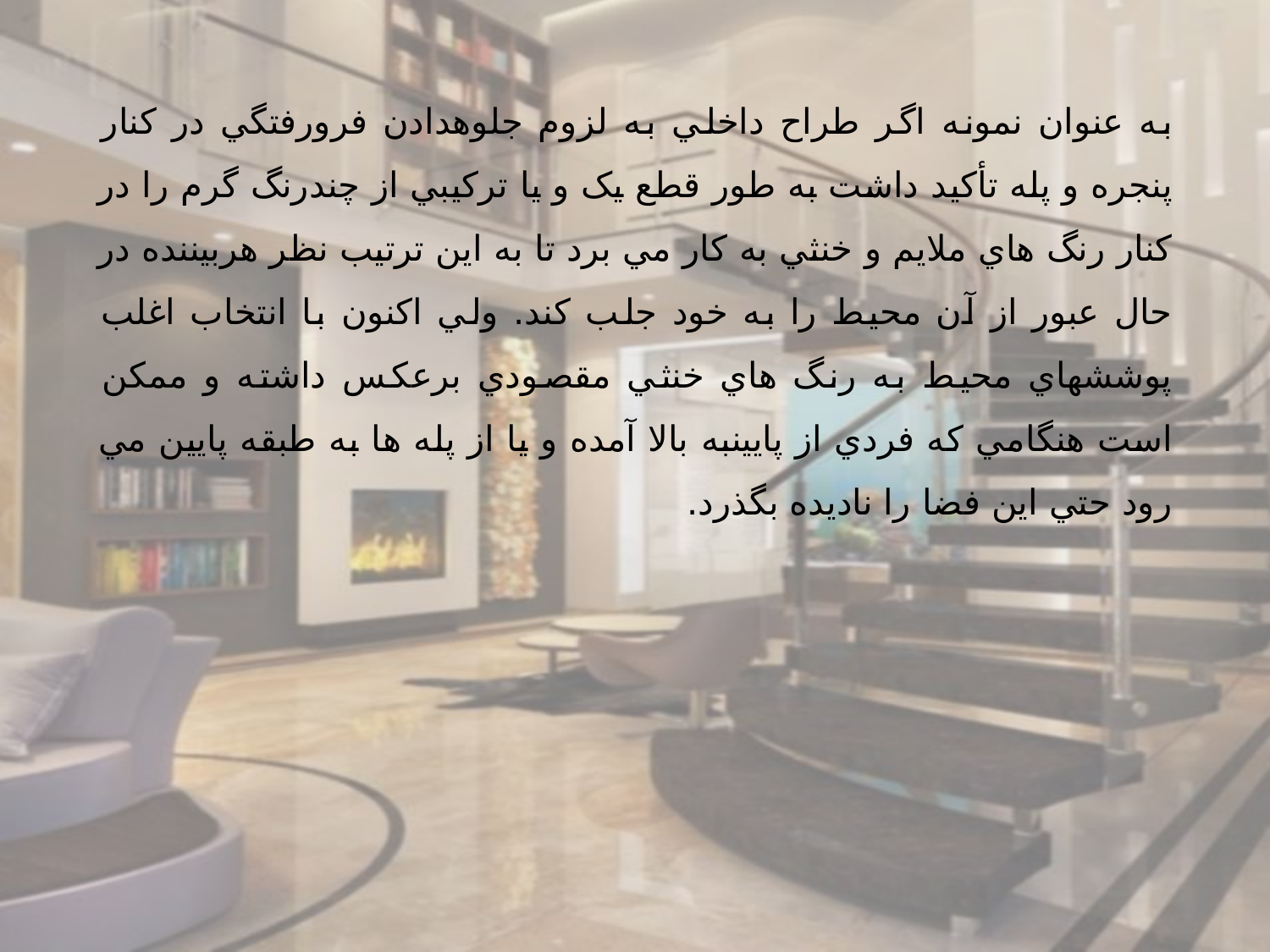

به عنوان نمونه اگر طراح داخلي به لزوم جلوهدادن فرورفتگي در کنار پنجره و پله تأکيد داشت به طور قطع يک و يا ترکيبي از چندرنگ گرم را در کنار رنگ هاي ملايم و خنثي به کار مي برد تا به اين ترتيب نظر هربيننده در حال عبور از آن محيط را به خود جلب کند. ولي اکنون با انتخاب اغلب پوششهاي محيط به رنگ هاي خنثي مقصودي برعکس داشته و ممکن است هنگامي که فردي از پايينبه بالا آمده و يا از پله ها به طبقه پايين مي رود حتي اين فضا را ناديده بگذرد.